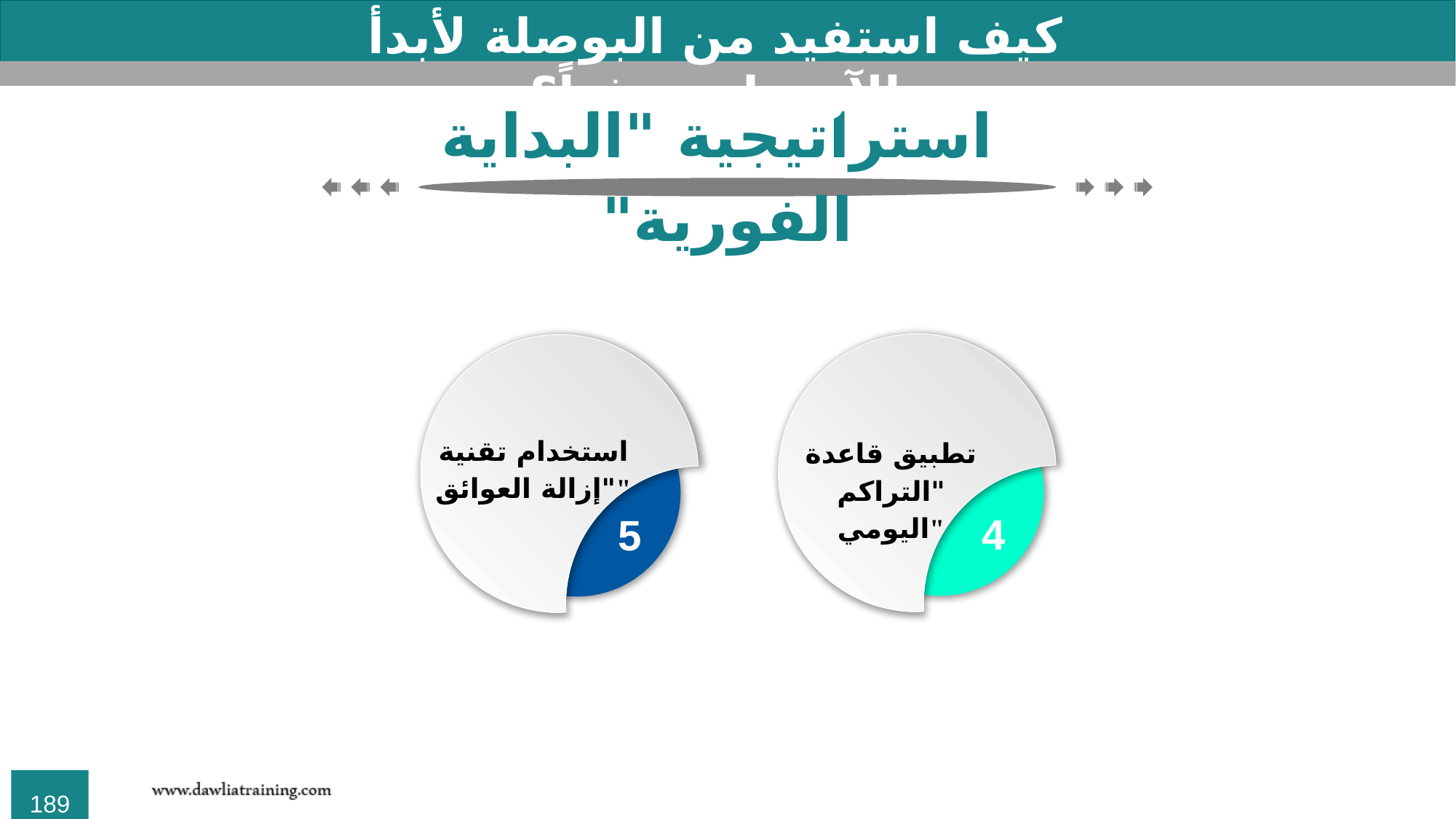

كيف استفيد من البوصلة لأبدأ الآن وليس غداً؟
 استراتيجية "البداية الفورية"

تطبيق قاعدة "التراكم اليومي"
4

استخدام تقنية "إزالة العوائق"
5